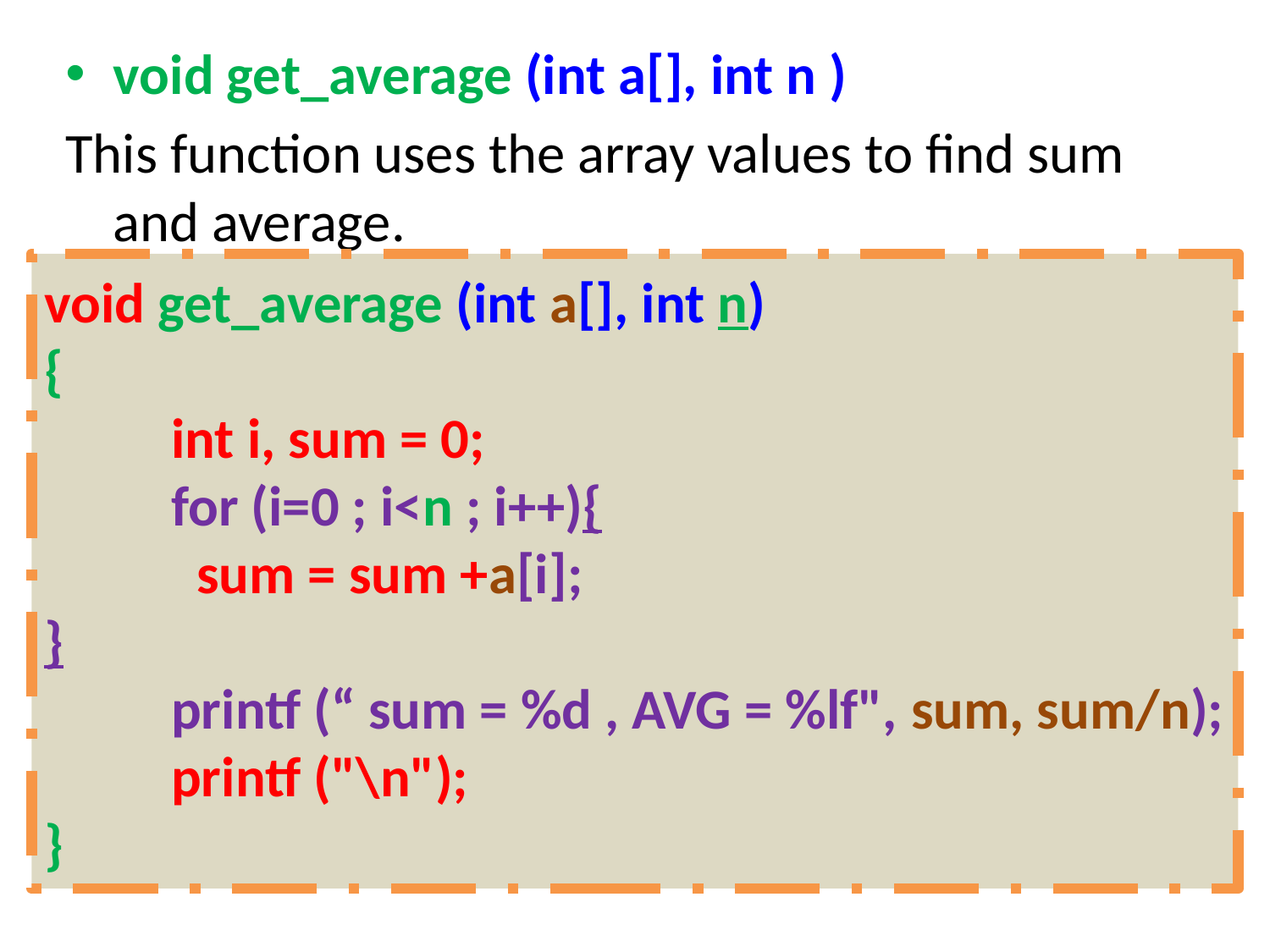

void get_average (int a[], int n )
This function uses the array values to find sum and average.
void get_average (int a[], int n)
{
	int i, sum = 0;
	for (i=0 ; i<n ; i++){
            sum = sum +a[i];
}
	printf (“ sum = %d , AVG = %lf", sum, sum/n);
	printf ("\n");
}